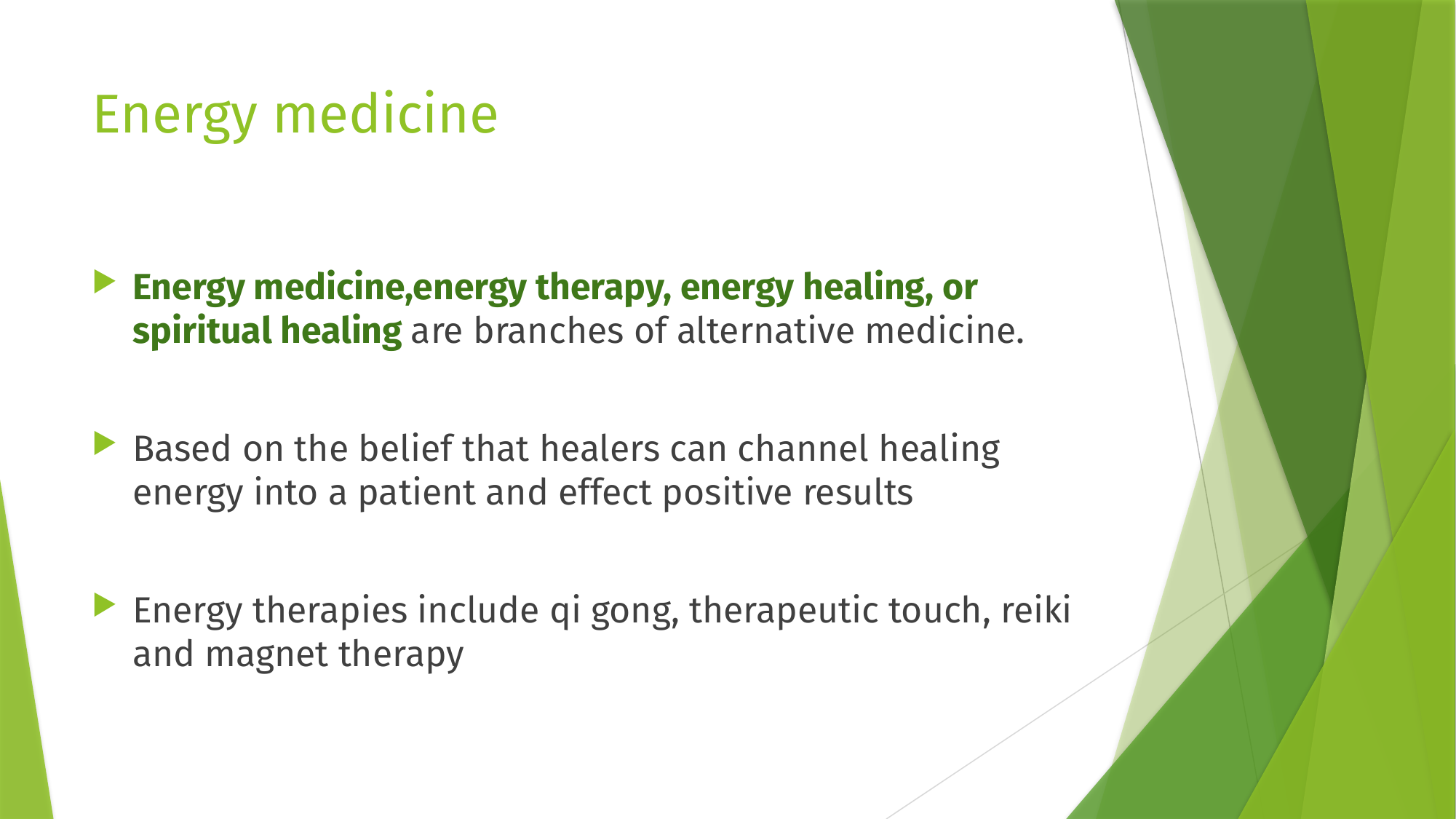

# Energy medicine
Energy medicine,energy therapy, energy healing, or spiritual healing are branches of alternative medicine.

Based on the belief that healers can channel healing energy into a patient and effect positive results

Energy therapies include qi gong, therapeutic touch, reiki and magnet therapy